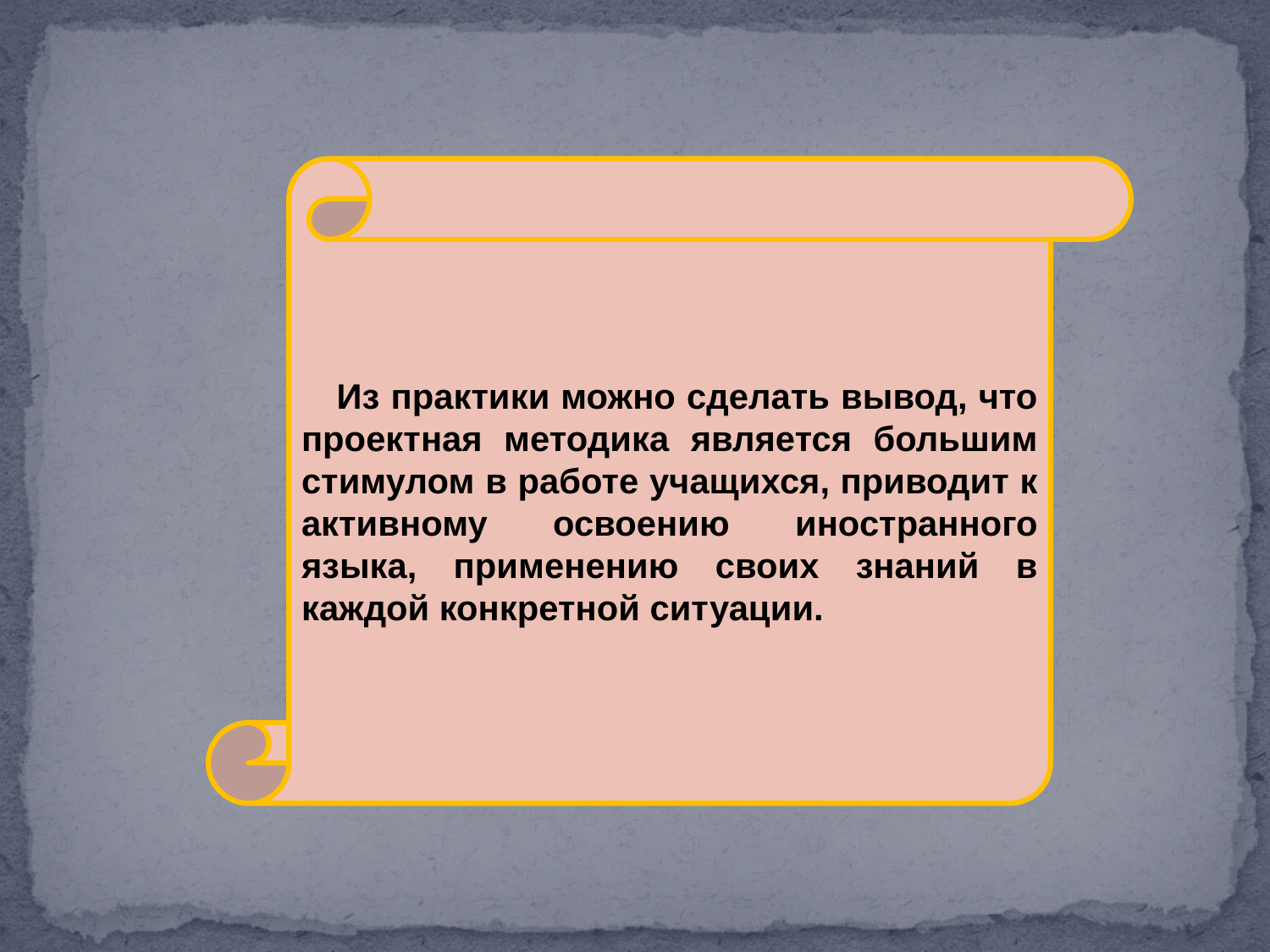

#

 Из практики можно сделать вывод, что проектная методика является большим стимулом в работе учащихся, приводит к активному освоению иностранного языка, применению своих знаний в каждой конкретной ситуации.